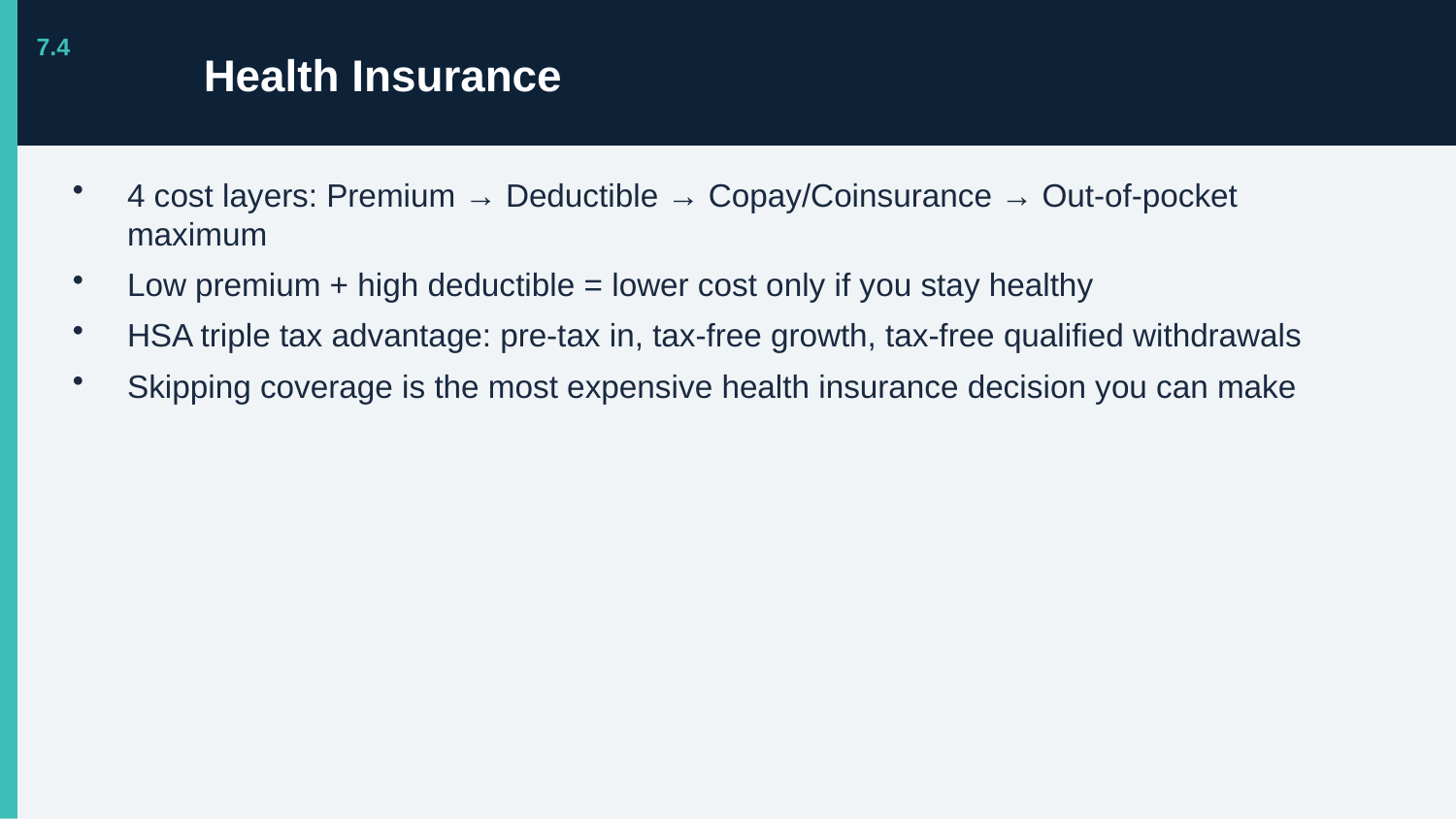

Health Insurance
7.4
4 cost layers: Premium → Deductible → Copay/Coinsurance → Out-of-pocket maximum
Low premium + high deductible = lower cost only if you stay healthy
HSA triple tax advantage: pre-tax in, tax-free growth, tax-free qualified withdrawals
Skipping coverage is the most expensive health insurance decision you can make